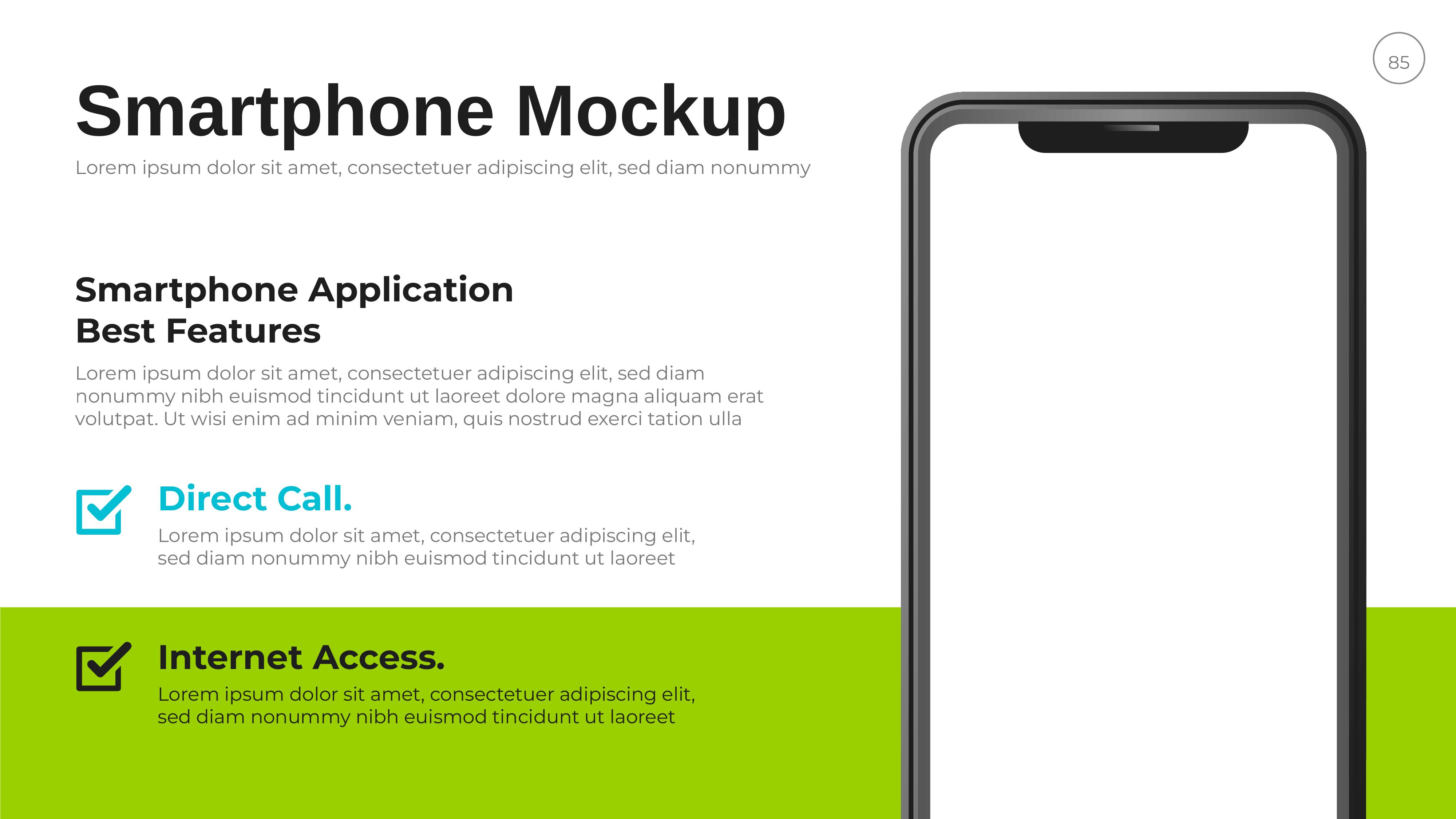

Smartphone Mockup

Lorem ipsum dolor sit amet, consectetuer adipiscing elit, sed diam nonummy
Smartphone Application
Best Features
Lorem ipsum dolor sit amet, consectetuer adipiscing elit, sed diam nonummy nibh euismod tincidunt ut laoreet dolore magna aliquam erat volutpat. Ut wisi enim ad minim veniam, quis nostrud exerci tation ulla
Direct Call.

Lorem ipsum dolor sit amet, consectetuer adipiscing elit,
sed diam nonummy nibh euismod tincidunt ut laoreet

Internet Access.

Lorem ipsum dolor sit amet, consectetuer adipiscing elit,
sed diam nonummy nibh euismod tincidunt ut laoreet